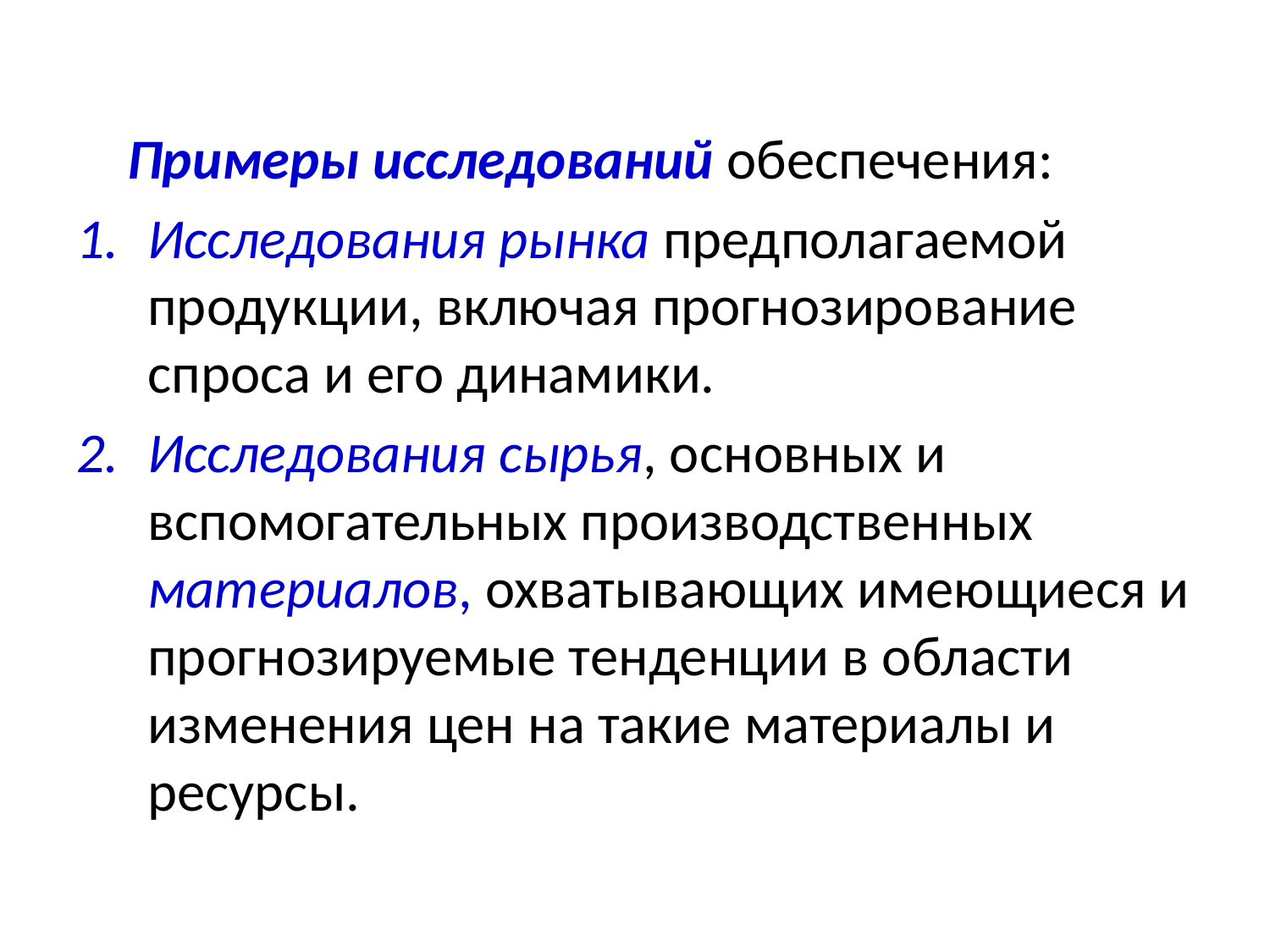

Примеры исследований обеспечения:
Исследования рынка предполагаемой продукции, включая прогнозирование спроса и его динамики.
Исследования сырья, основных и вспомогательных производственных материалов, охватывающих имеющиеся и прогнозируемые тенденции в области изменения цен на такие материалы и ресурсы.